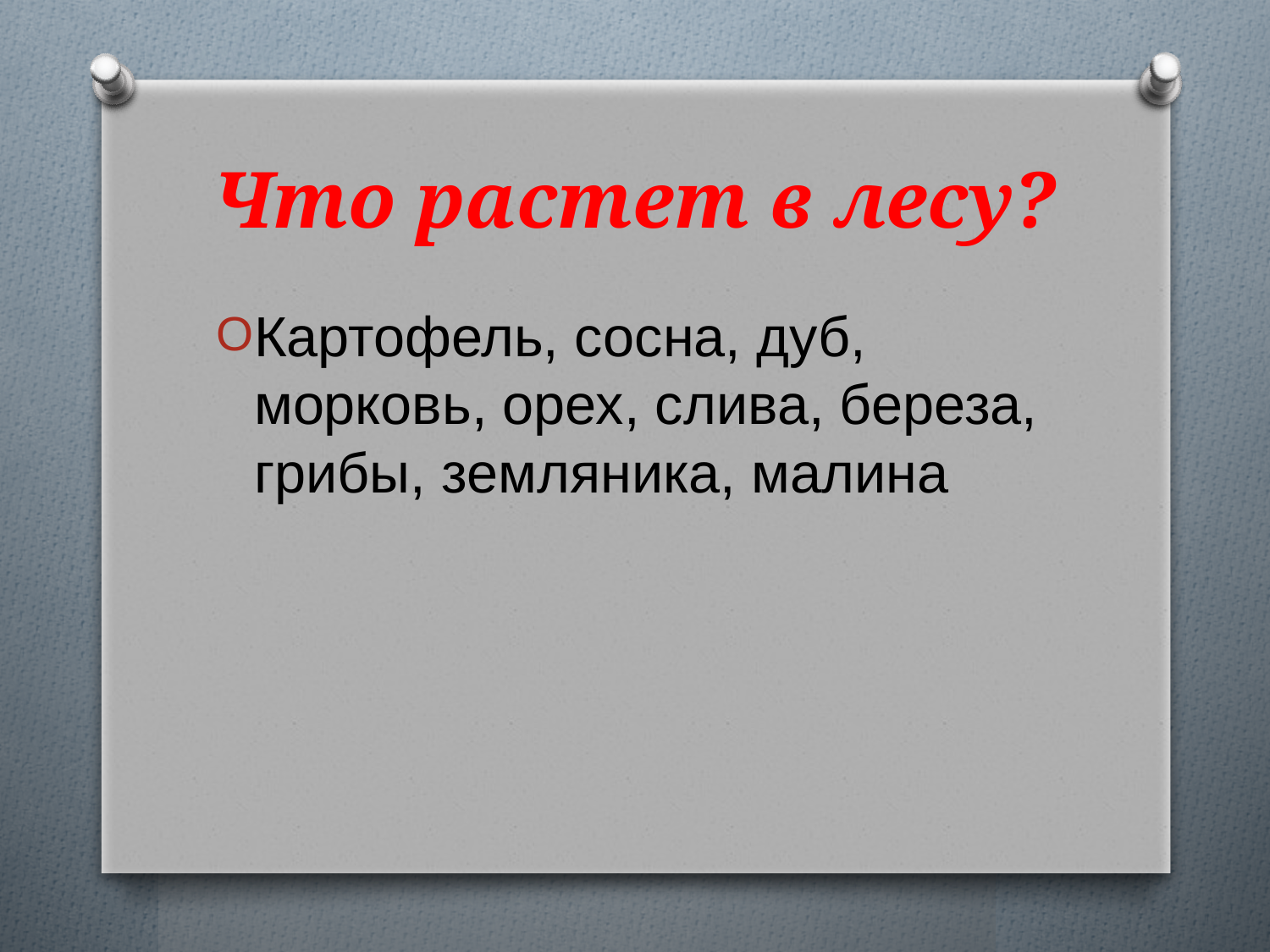

# Что растет в лесу?
Картофель, сосна, дуб, морковь, орех, слива, береза, грибы, земляника, малина